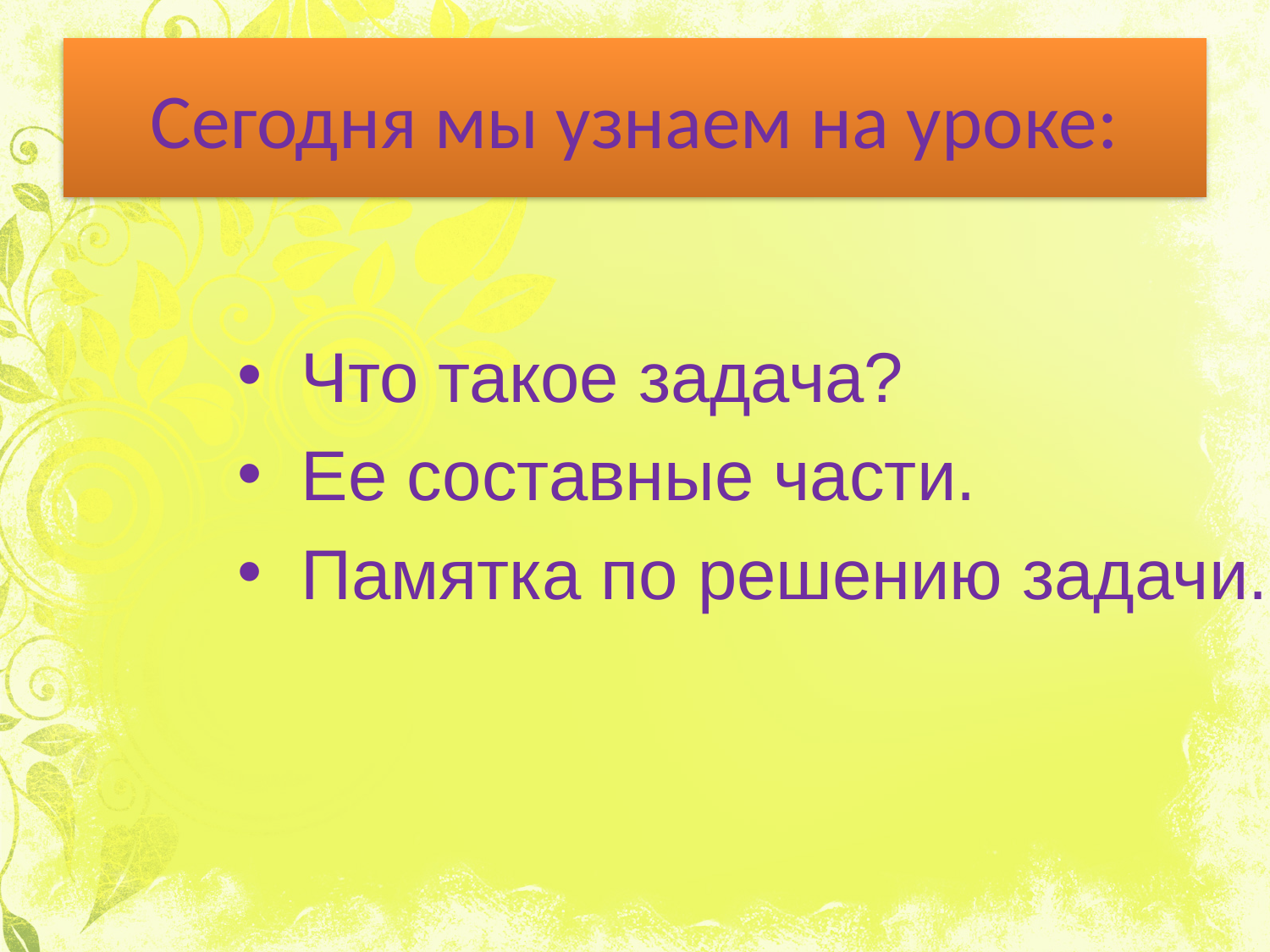

# Сегодня мы узнаем на уроке:
Что такое задача?
Ее составные части.
Памятка по решению задачи.